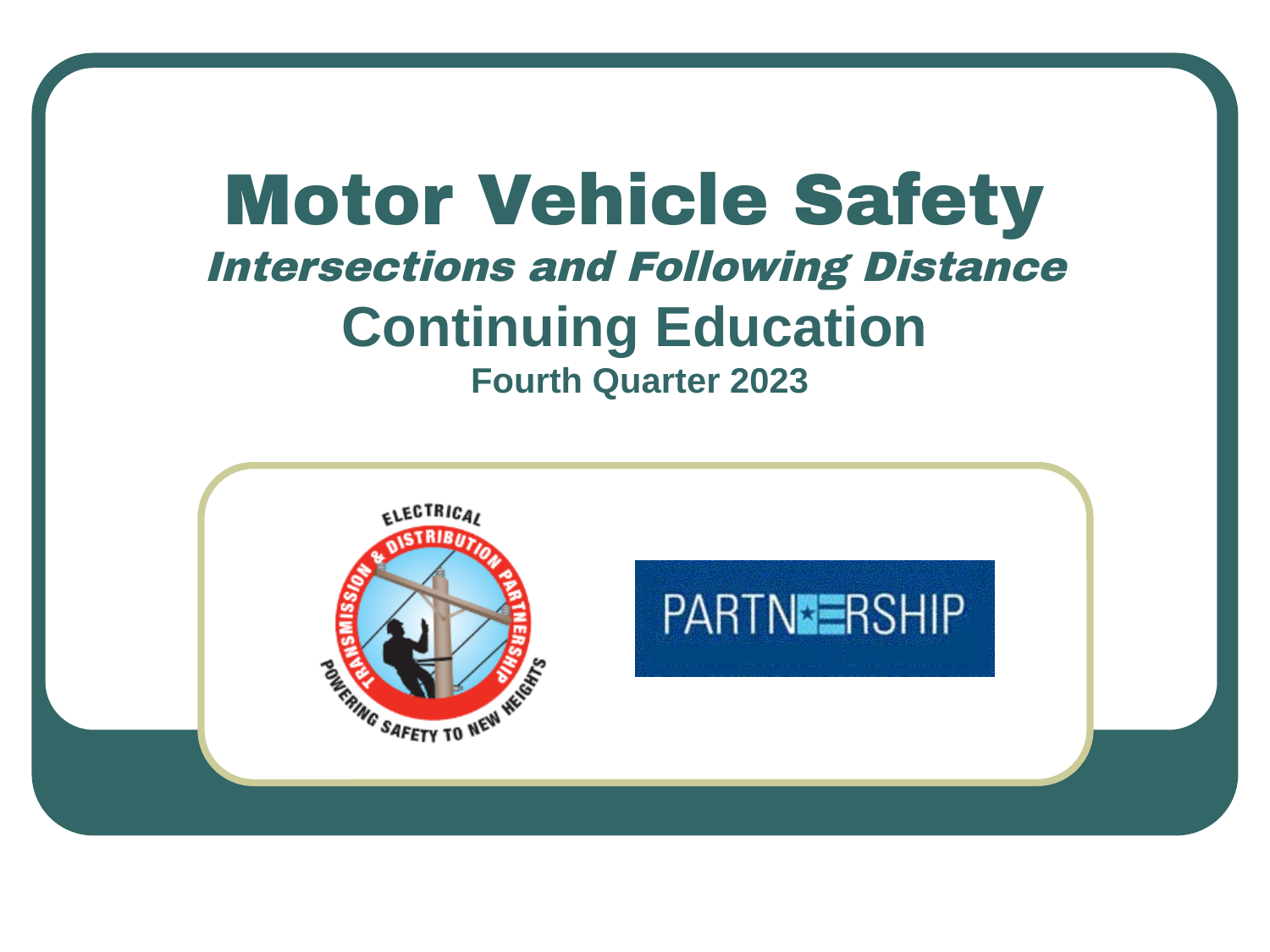

# Motor Vehicle Safety Intersections and Following Distance Continuing Education Fourth Quarter 2023